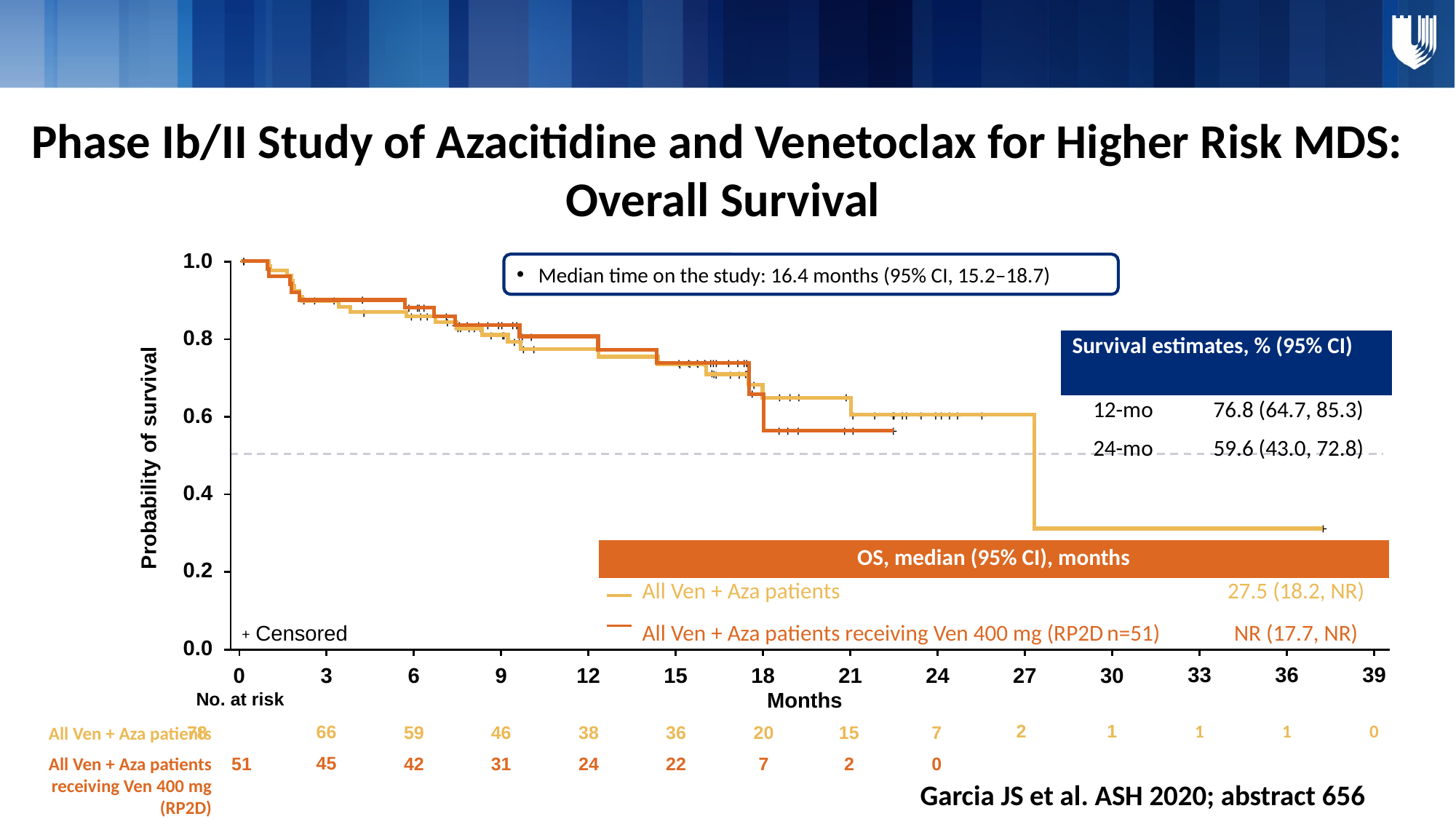

Phase Ib/II Study of Azacitidine and Venetoclax for Higher Risk MDS:  Overall Survival
1.0
0.8
0.6
0.4
0.2
0.0

33
36
39
0
3
6
9
12
15
18
21
24
27
30
Months
+
+

+
+
+
+
+
+
+
+
+
+
+
+
+
+
+
+
+
+
+
+
+
+
+
+
+
+
+
+
+
+
+
+
+
+
+
+
+
+
+
+
+
+
+
+
+
+
+
+
+
+
+
+
+
+
+
+
+
+
+
+
+
+
+
+
+
+
+
+
+
+
+
+
+
+
+
+
+
+
+
+
+
+
+
Probability of survival
+
   Censored
+

No. at risk
2
1
1
1
0
66
45
78
51
59
42
46
31

38
24

36
22

20
7

15
2

7
0
All Ven + Aza patients
All Ven + Aza patients
receiving Ven 400 mg (RP2D)
Median time on the study: 16.4 months (95% CI, 15.2‒18.7)
| Survival estimates, % (95% CI) |  |
| --- | --- |
| 12-mo | 76.8 (64.7, 85.3) |
| 24-mo | 59.6 (43.0, 72.8) |
| OS, median (95% CI), months |  |
| --- | --- |
| All Ven + Aza patients | 27.5 (18.2, NR) |
| All Ven + Aza patients receiving Ven 400 mg (RP2D n=51) | NR (17.7, NR) |
Garcia JS et al. ASH 2020; abstract 656